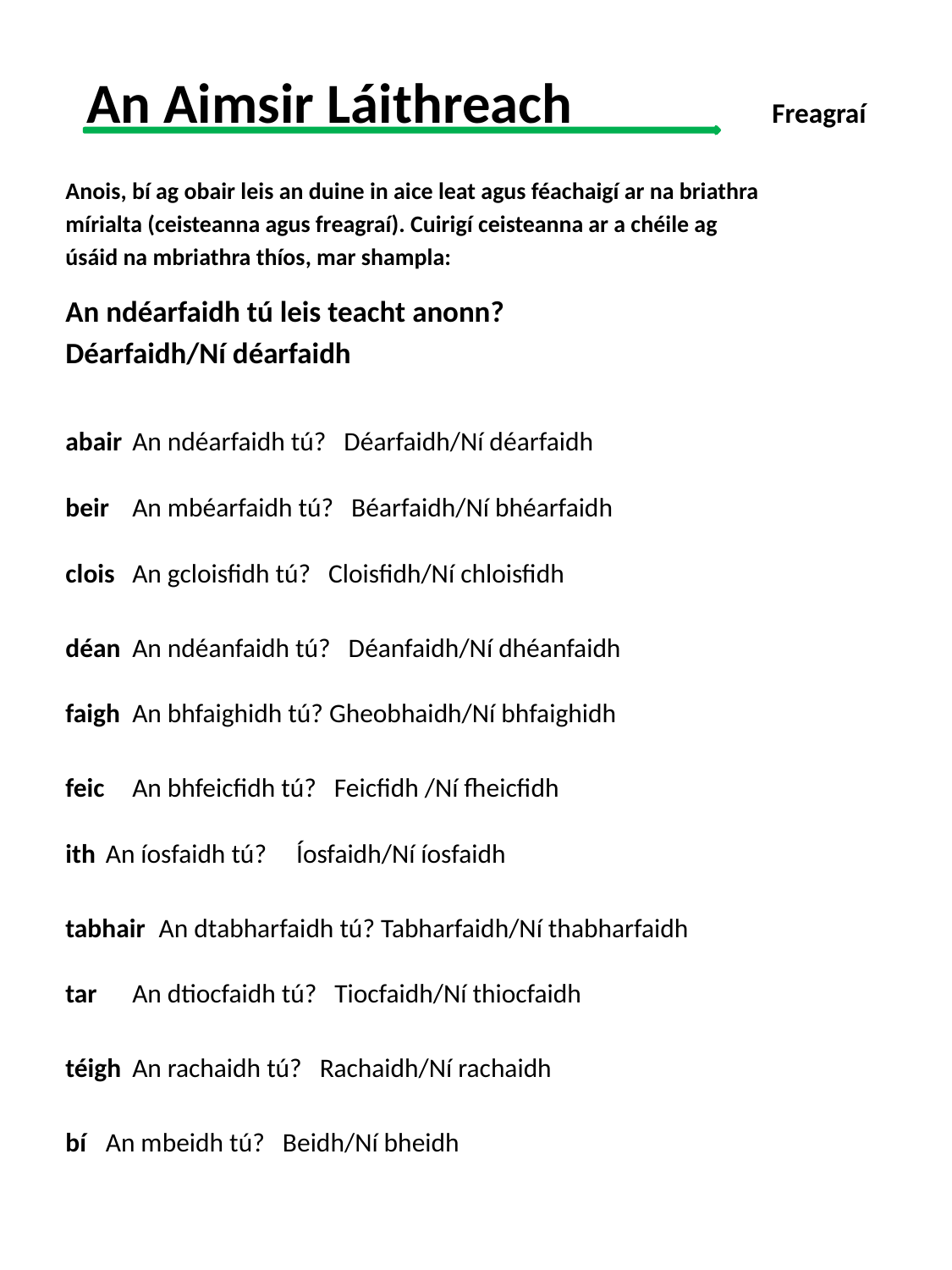

An Aimsir Láithreach		        Freagraí

Anois, bí ag obair leis an duine in aice leat agus féachaigí ar na briathra
mírialta (ceisteanna agus freagraí). Cuirigí ceisteanna ar a chéile ag
úsáid na mbriathra thíos, mar shampla:

An ndéarfaidh tú leis teacht anonn?
Déarfaidh/Ní déarfaidh

abair	An ndéarfaidh tú?   Déarfaidh/Ní déarfaidh

beir 	An mbéarfaidh tú?   Béarfaidh/Ní bhéarfaidh

clois 	An gcloisfidh tú?   Cloisfidh/Ní chloisfidh

déan 	An ndéanfaidh tú?   Déanfaidh/Ní dhéanfaidh

faigh 	An bhfaighidh tú? Gheobhaidh/Ní bhfaighidh

feic 	An bhfeicfidh tú?   Feicfidh /Ní fheicfidh

ith 		An íosfaidh tú?     Íosfaidh/Ní íosfaidh

tabhair	An dtabharfaidh tú? Tabharfaidh/Ní thabharfaidh

tar  	An dtiocfaidh tú?   Tiocfaidh/Ní thiocfaidh

téigh 	An rachaidh tú?   Rachaidh/Ní rachaidh

bí 		An mbeidh tú?   Beidh/Ní bheidh